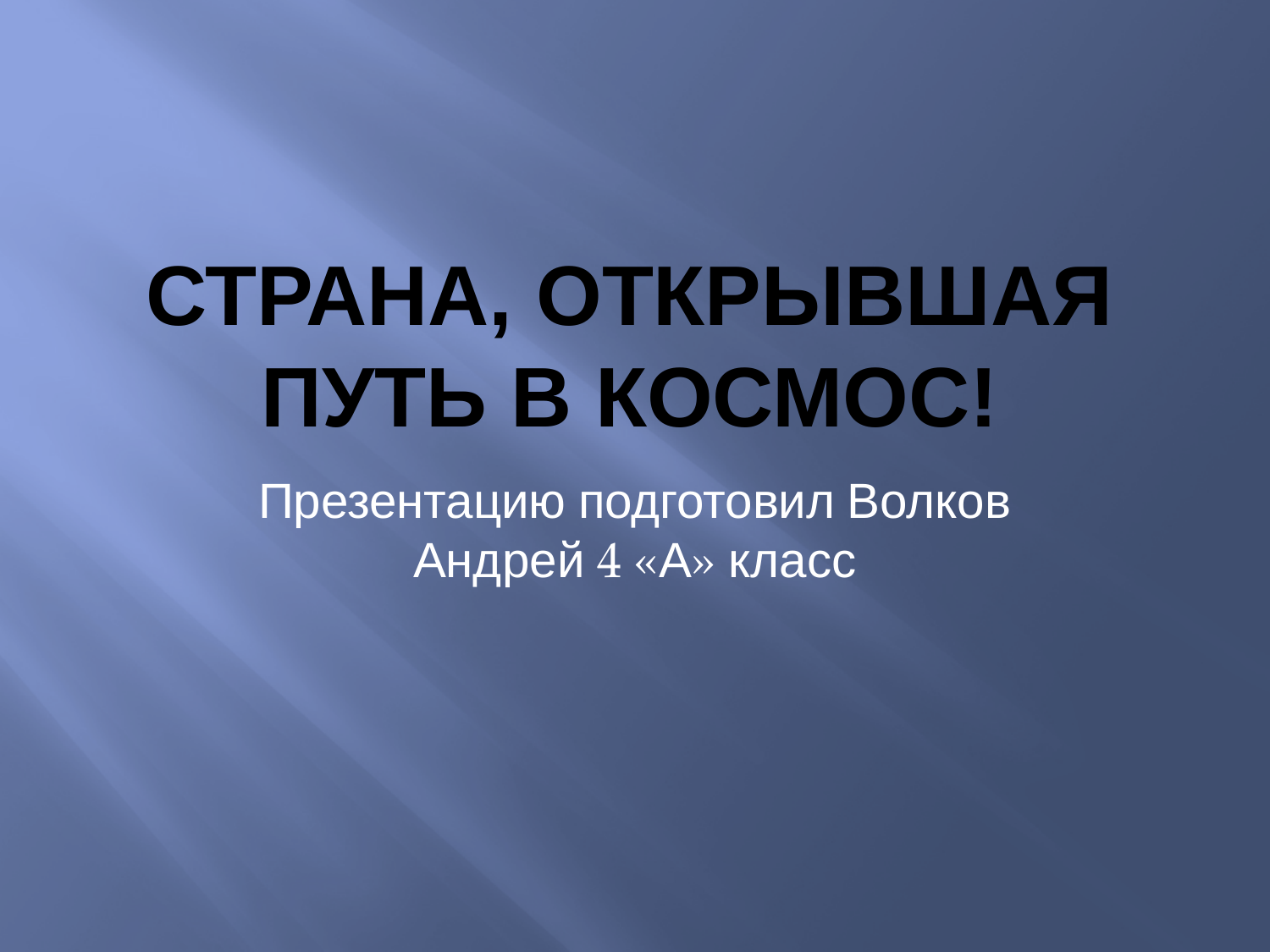

# Страна, Открывшая путь в космос!
Презентацию подготовил Волков Андрей 4 «А» класс